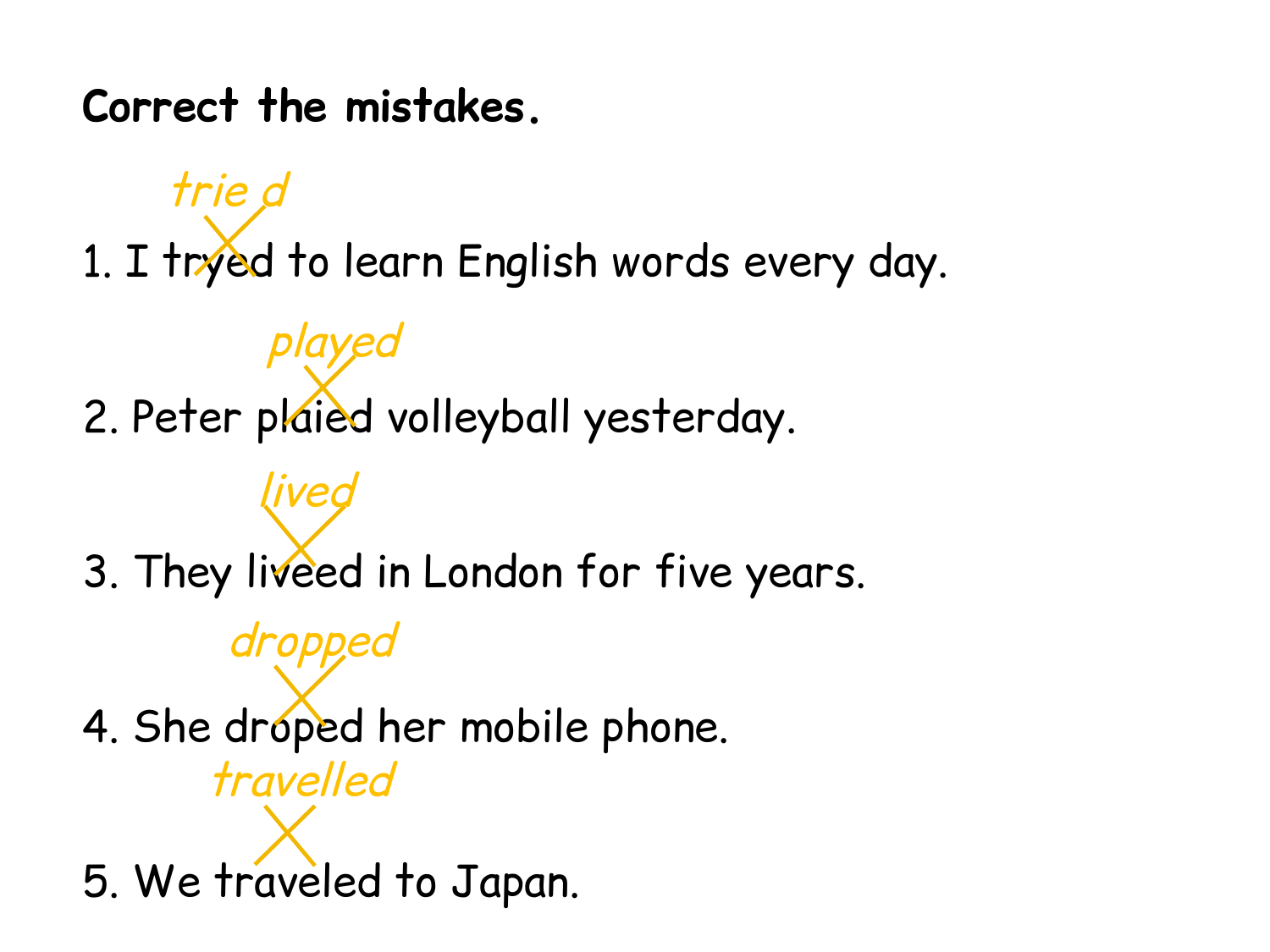

Correct the mistakes.

1. I tryed to learn English words every day.

2. Peter plaied volleyball yesterday.

3. They liveed in London for five years.

4. She droped her mobile phone.

5. We traveled to Japan.
trie d
played
lived
dropped
travelled